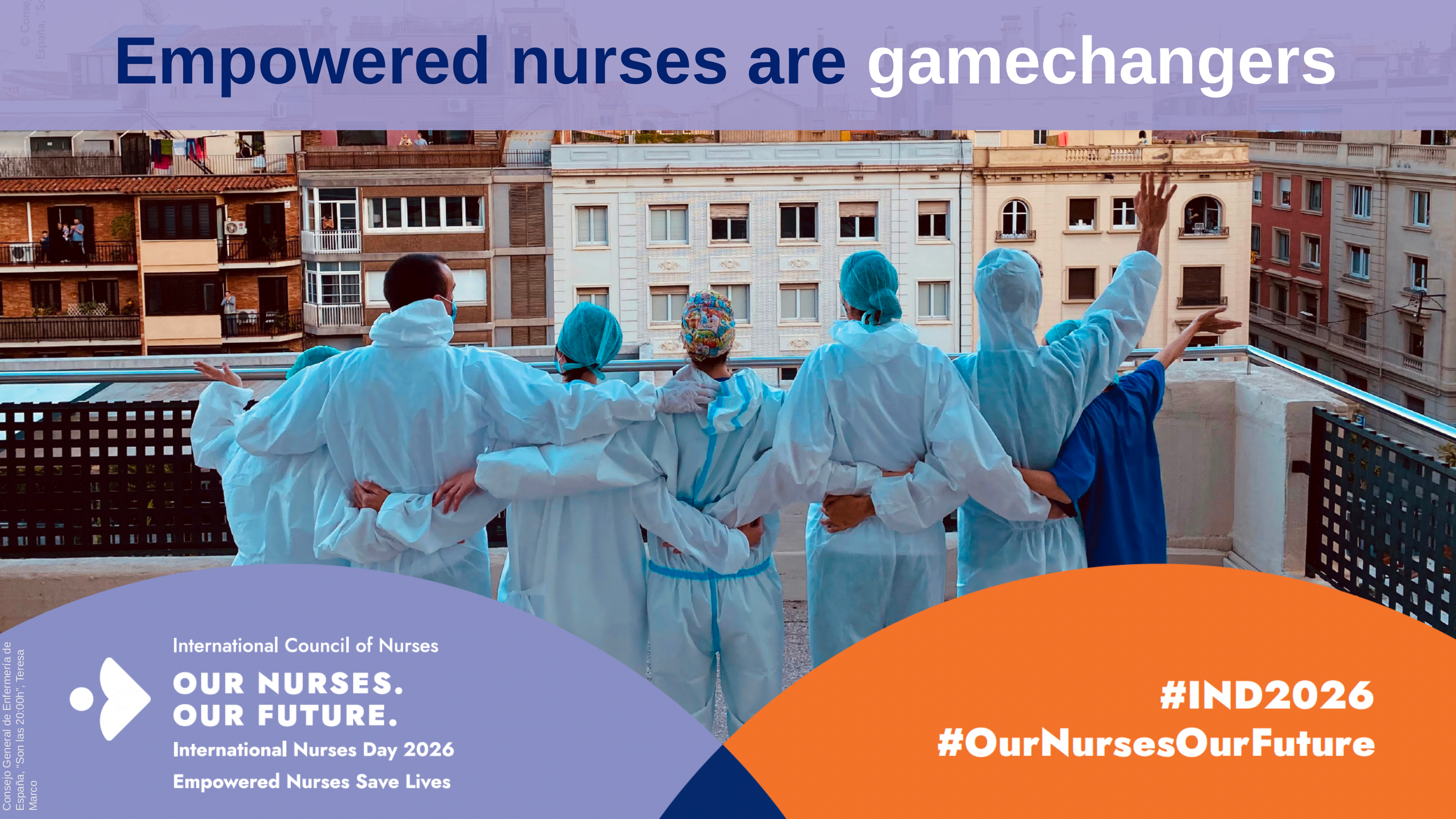

@ICNurses

Empowered nurses are gamechangers

Consejo General de Enfermería de
España, “Son las 20:00h”, Teresa Marco